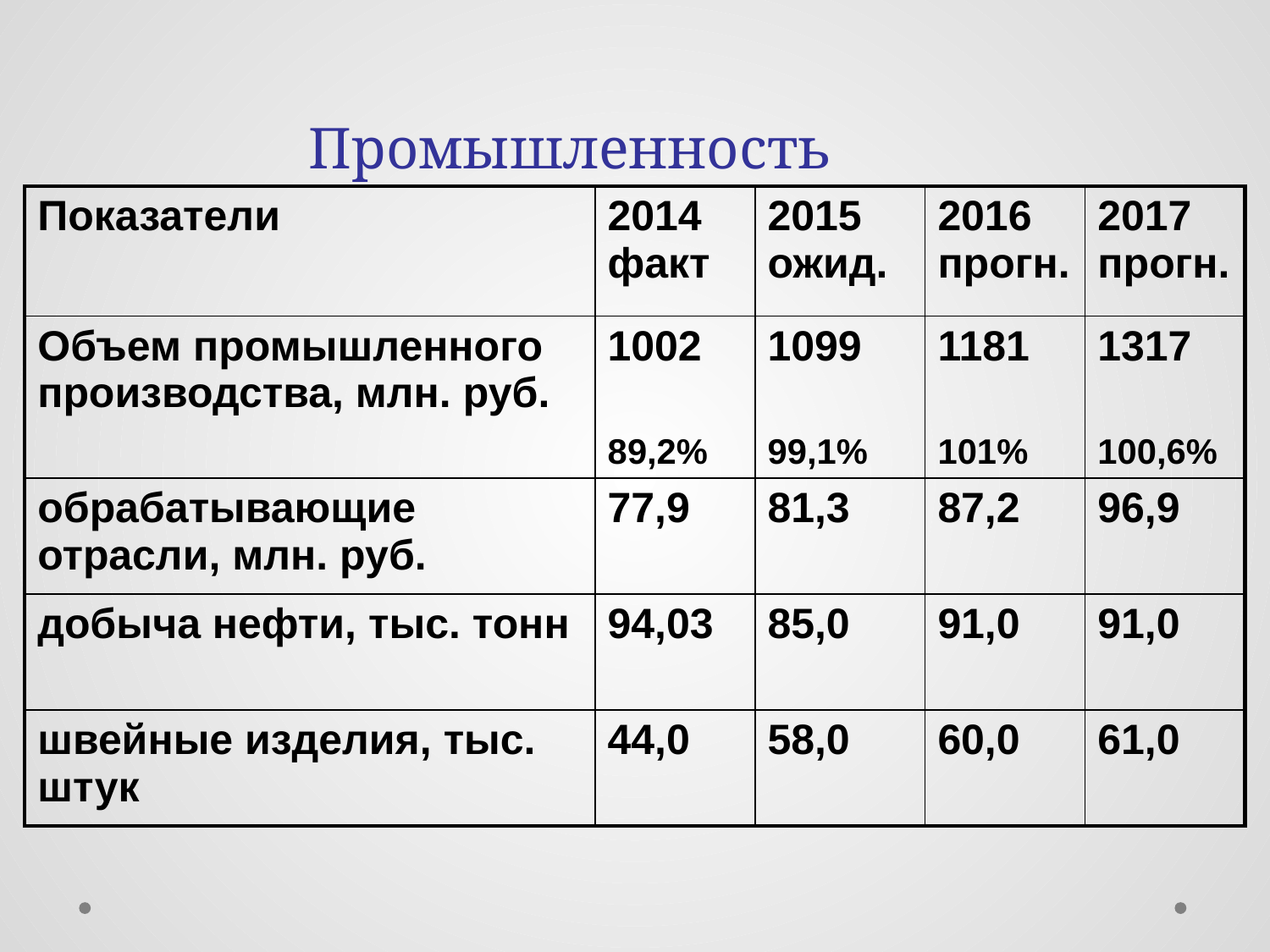

# Промышленность
| Показатели | 2014 факт | 2015 ожид. | 2016 прогн. | 2017 прогн. |
| --- | --- | --- | --- | --- |
| Объем промышленного производства, млн. руб. | 1002 89,2% | 1099 99,1% | 1181 101% | 1317 100,6% |
| обрабатывающие отрасли, млн. руб. | 77,9 | 81,3 | 87,2 | 96,9 |
| добыча нефти, тыс. тонн | 94,03 | 85,0 | 91,0 | 91,0 |
| швейные изделия, тыс. штук | 44,0 | 58,0 | 60,0 | 61,0 |